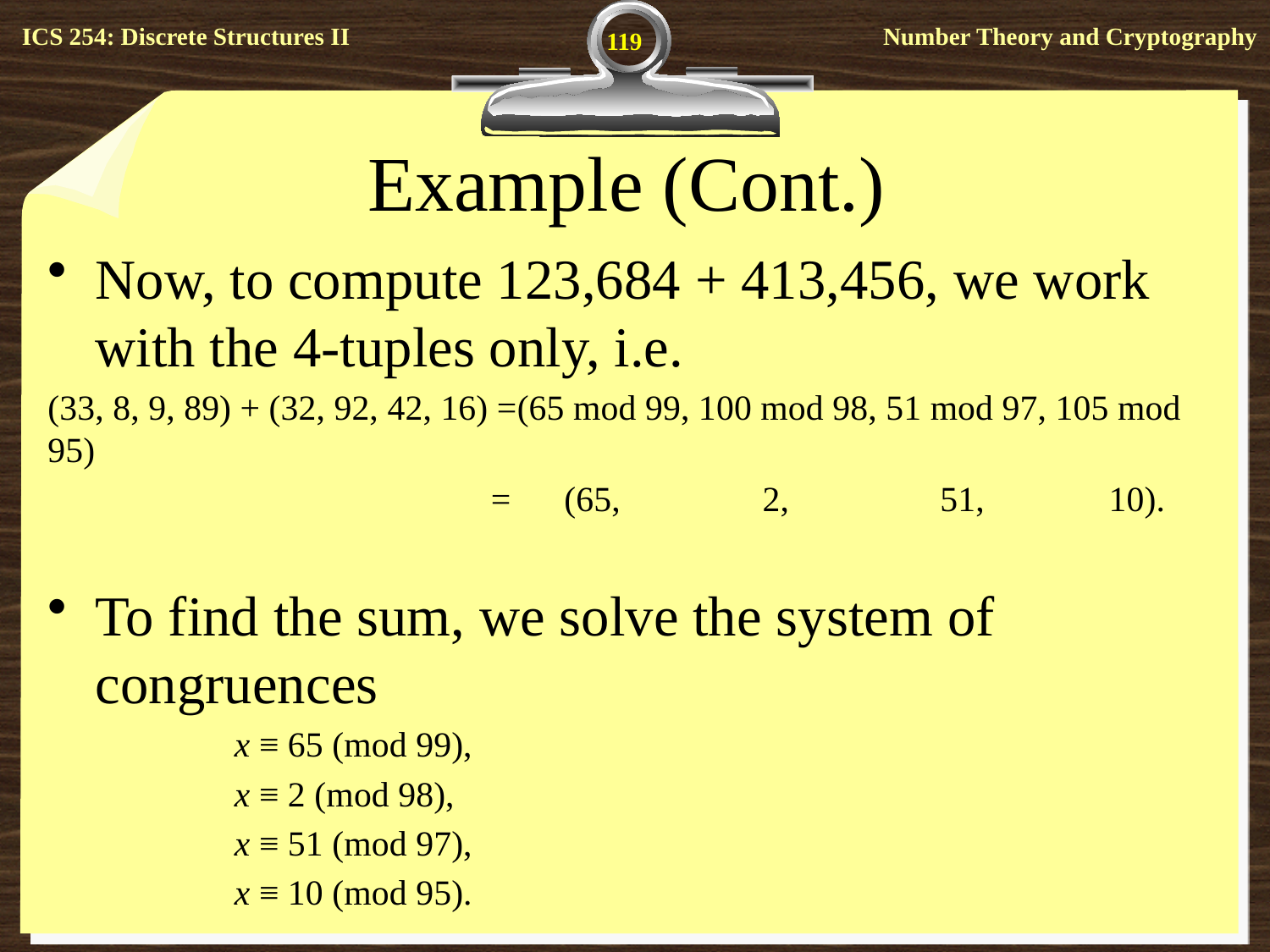

119
# Example (Cont.)
Now, to compute 123,684 + 413,456, we work with the 4-tuples only, i.e.
(33, 8, 9, 89) + (32, 92, 42, 16) =(65 mod 99, 100 mod 98, 51 mod 97, 105 mod 95)
			       =      (65,                2,                 51,              10).

To find the sum, we solve the system of congruences
x ≡ 65 (mod 99),
x ≡ 2 (mod 98),
x ≡ 51 (mod 97),
x ≡ 10 (mod 95).